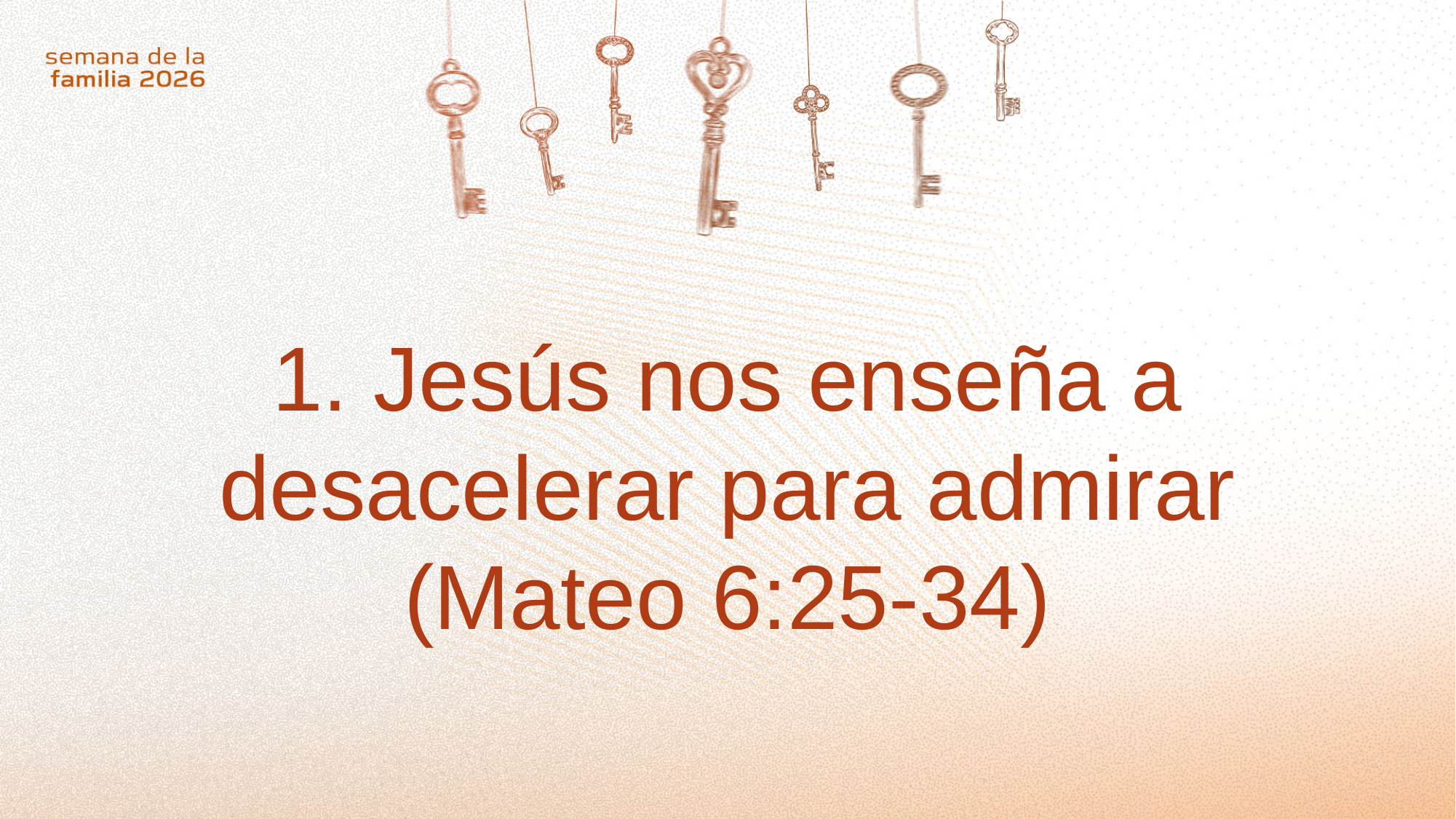

1. Jesús nos enseña a desacelerar para admirar (Mateo 6:25-34)